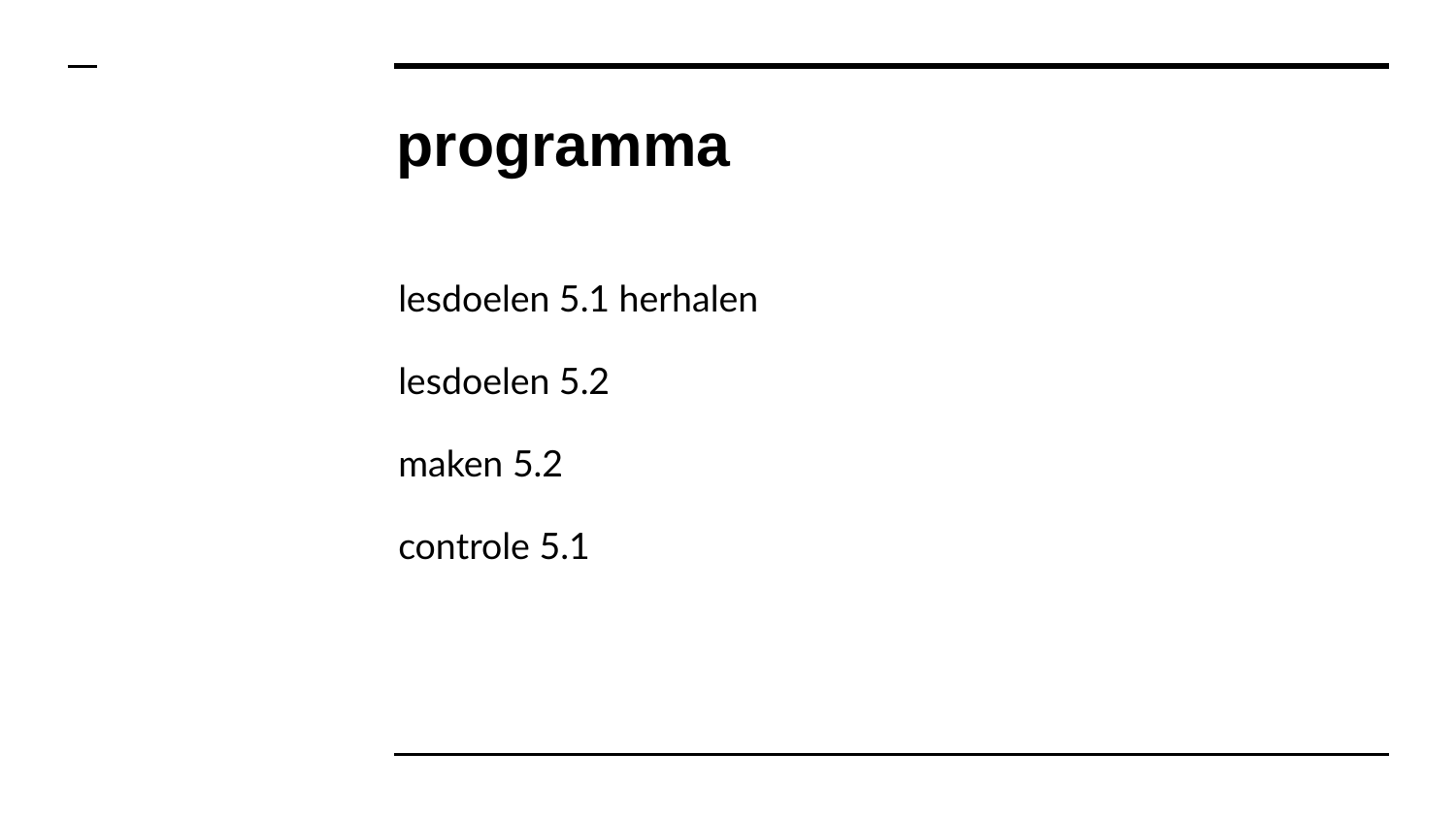

# programma
lesdoelen 5.1 herhalen
lesdoelen 5.2
maken 5.2
controle 5.1